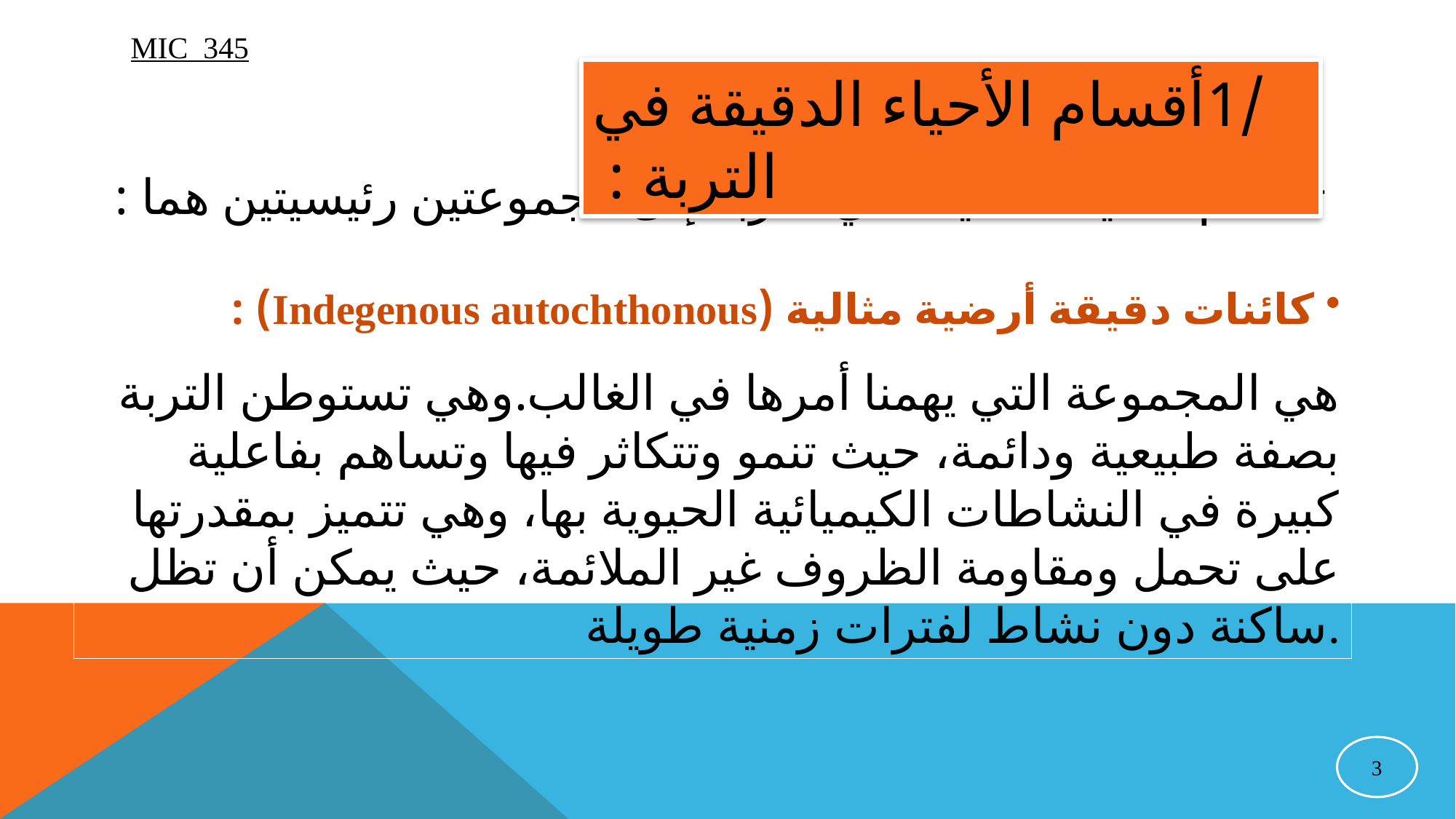

MIC  345
  /1أقسام الأحياء الدقيقة في التربة :
 تنقسم الأحياء الدقيقة في التربة إلى مجموعتين رئيسيتين هما :

 كائنات دقيقة أرضية مثالية (Indegenous autochthonous) :

هي المجموعة التي يهمنا أمرها في الغالب.وهي تستوطن التربة بصفة طبيعية ودائمة، حيث تنمو وتتكاثر فيها وتساهم بفاعلية كبيرة في النشاطات الكيميائية الحيوية بها، وهي تتميز بمقدرتها على تحمل ومقاومة الظروف غير الملائمة، حيث يمكن أن تظل ساكنة دون نشاط لفترات زمنية طويلة.
3